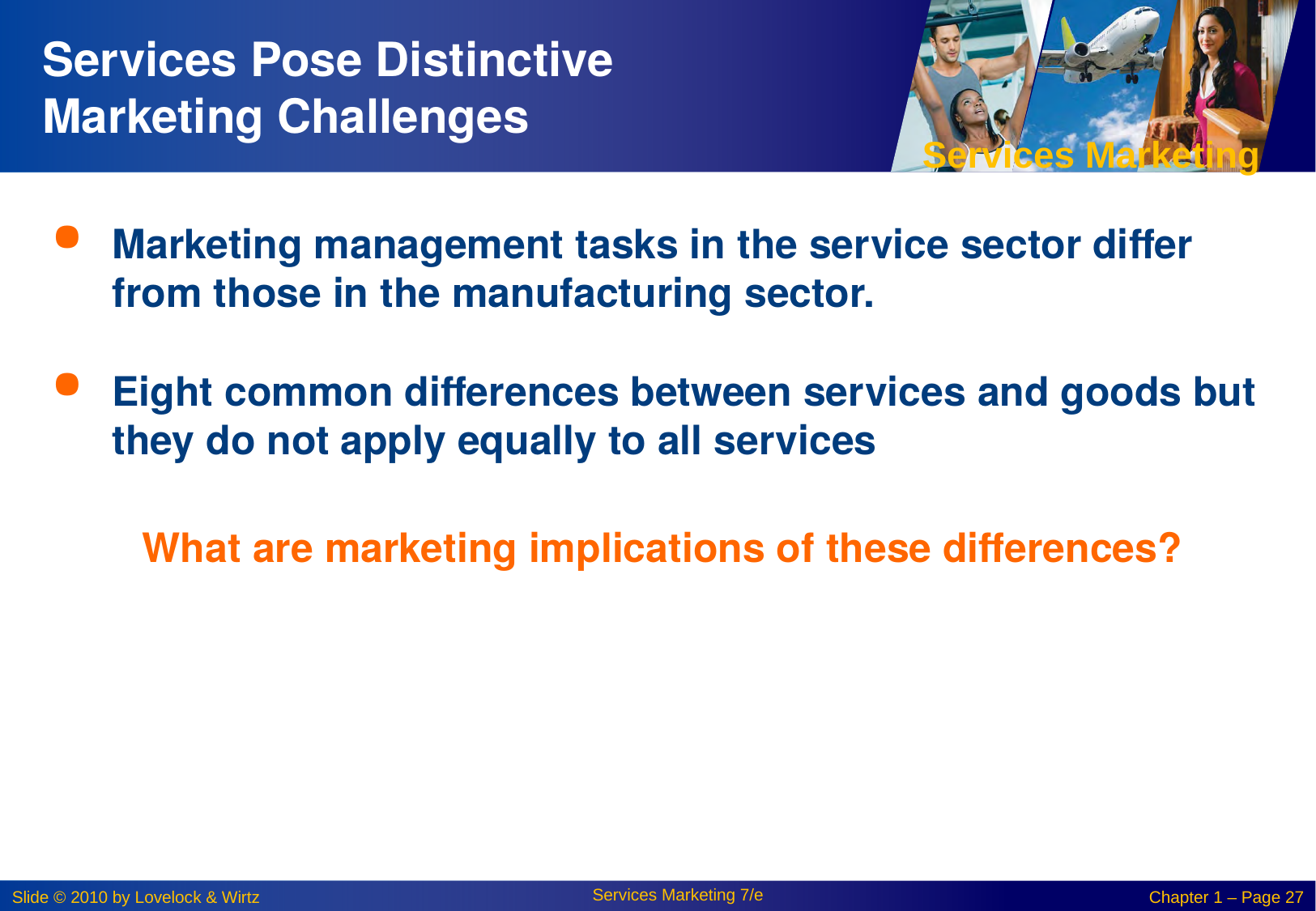

# Services Pose Distinctive                    Marketing Challenges
Marketing management tasks in the service sector differ from those in the manufacturing sector.
Eight common differences between services and goods but they do not apply equally to all services
What are marketing implications of these differences?